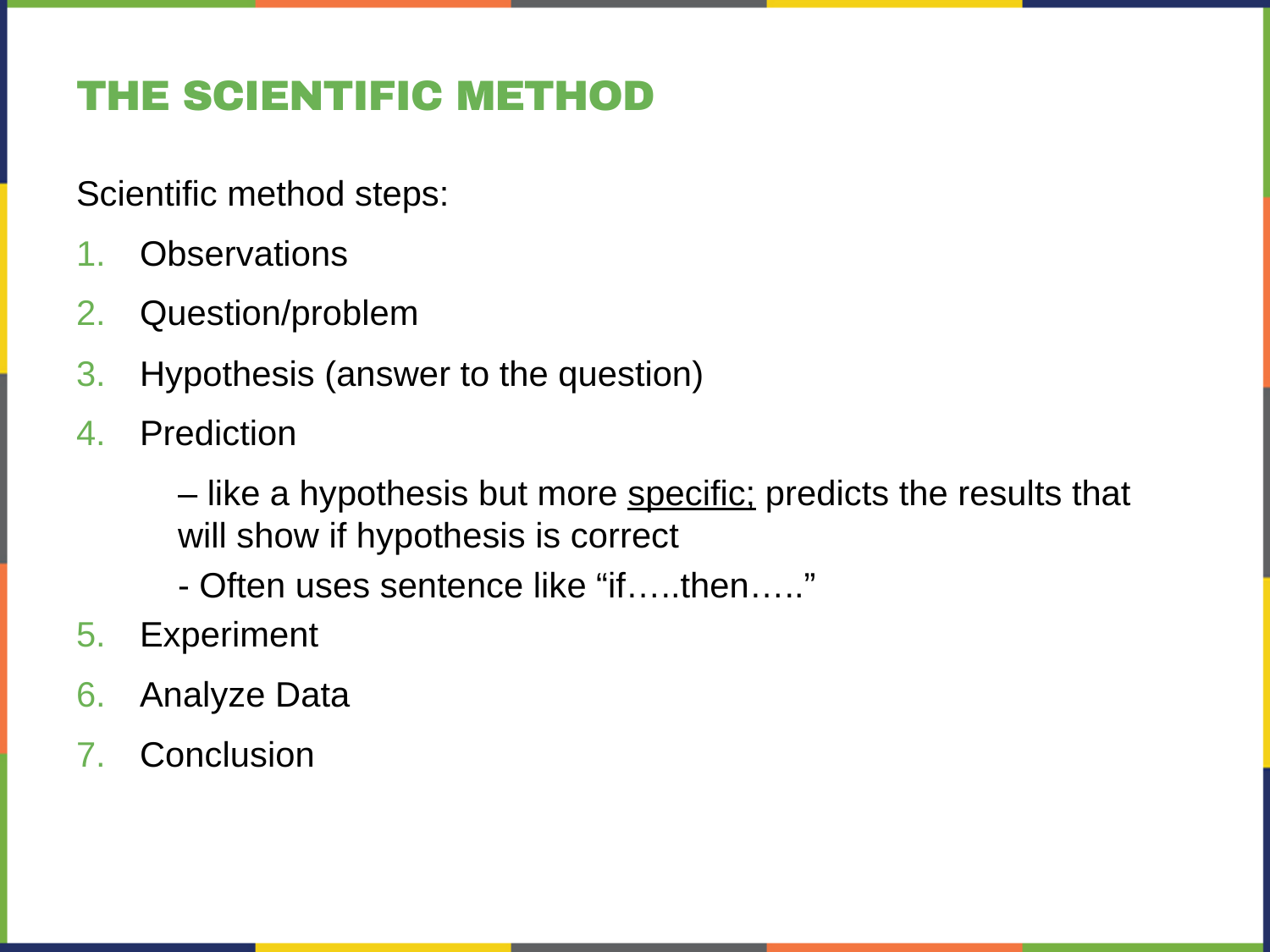

# The scientific method
Scientific method steps:
Observations
Question/problem
Hypothesis (answer to the question)
Prediction
– like a hypothesis but more specific; predicts the results that will show if hypothesis is correct
- Often uses sentence like “if…..then…..”
Experiment
Analyze Data
Conclusion